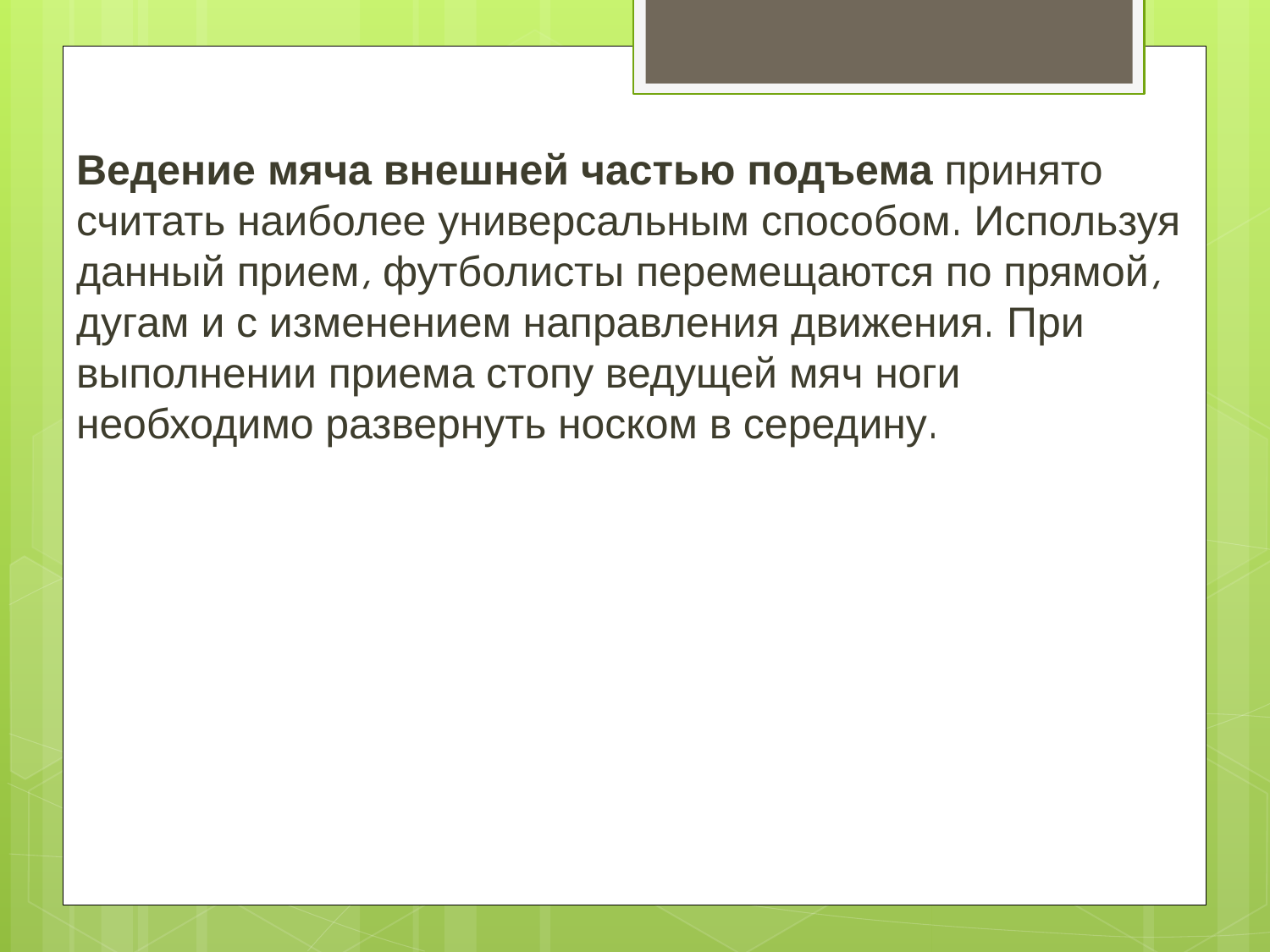

Ведение мяча внешней частью подъема принято считать наиболее универсальным способом. Используя данный прием, футболисты перемещаются по прямой, дугам и с изменением направления движения. При выполнении приема стопу ведущей мяч ноги необходимо развернуть носком в середину.